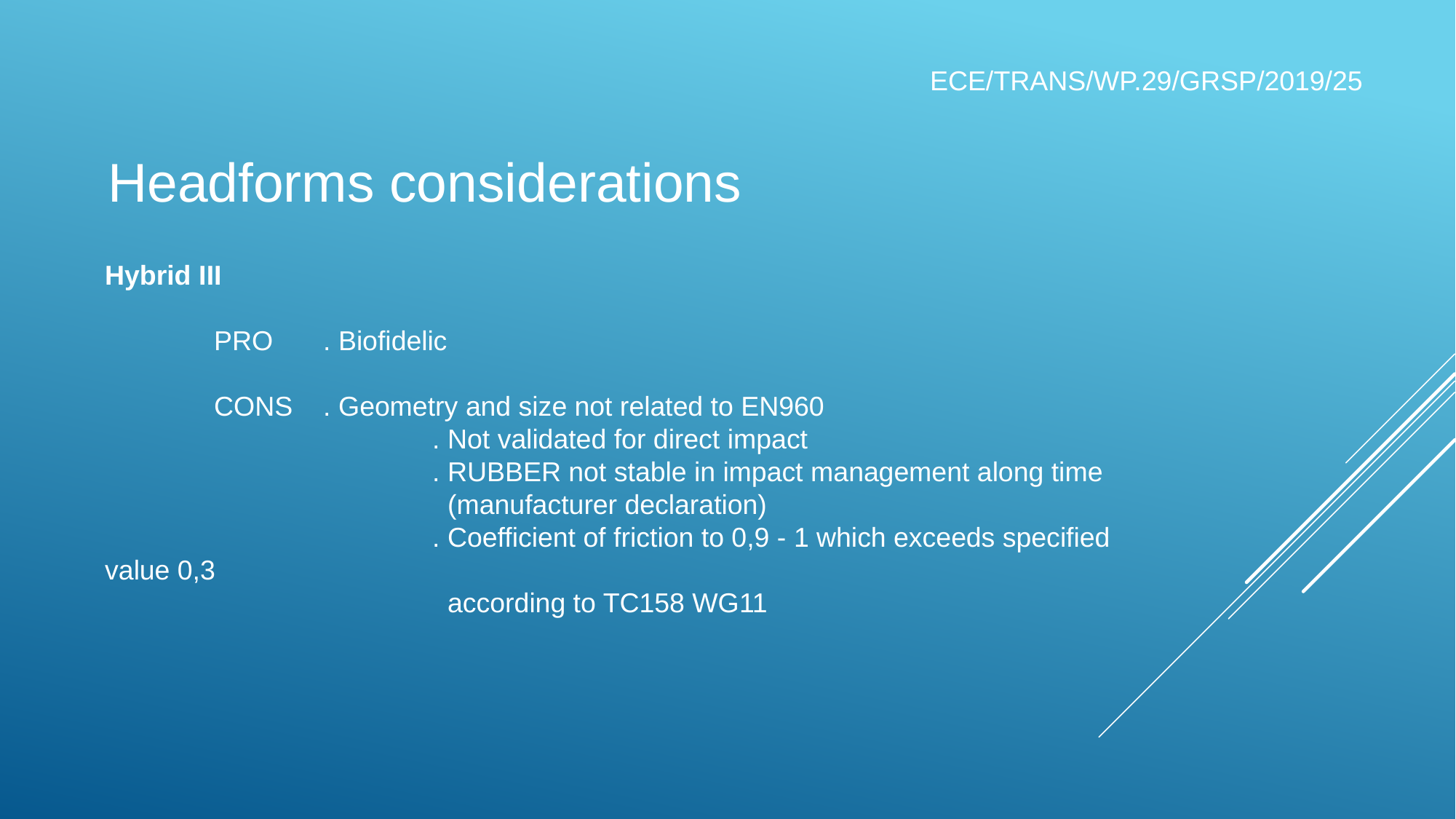

ECE/TRANS/WP.29/GRSP/2019/25
Headforms considerations

Hybrid III

	PRO 	. Biofidelic

	CONS	. Geometry and size not related to EN960
			. Not validated for direct impact
			. RUBBER not stable in impact management along time
			  (manufacturer declaration)
			. Coefficient of friction to 0,9 - 1 which exceeds specified value 0,3
			  according to TC158 WG11